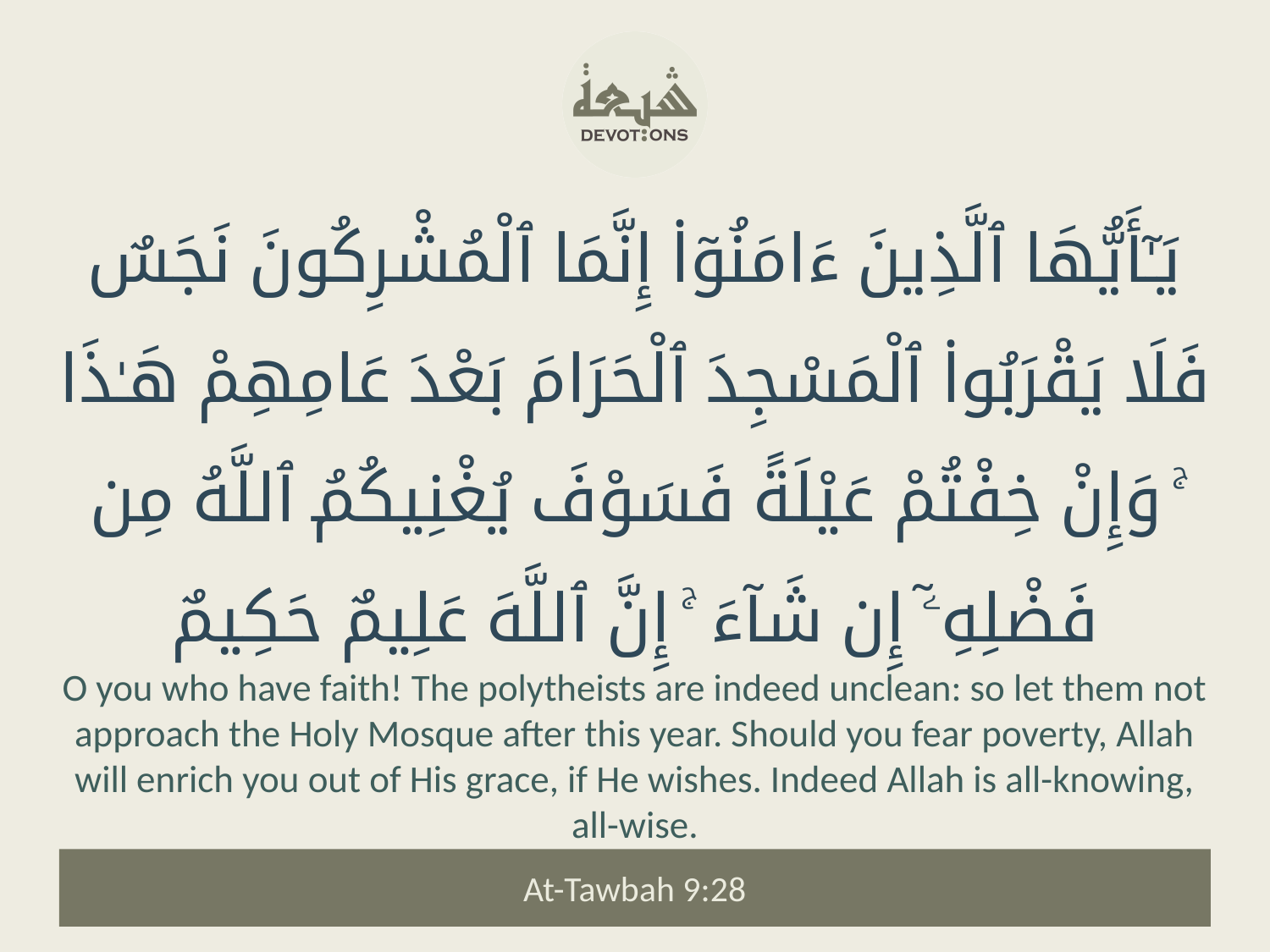

يَـٰٓأَيُّهَا ٱلَّذِينَ ءَامَنُوٓا۟ إِنَّمَا ٱلْمُشْرِكُونَ نَجَسٌ فَلَا يَقْرَبُوا۟ ٱلْمَسْجِدَ ٱلْحَرَامَ بَعْدَ عَامِهِمْ هَـٰذَا ۚ وَإِنْ خِفْتُمْ عَيْلَةً فَسَوْفَ يُغْنِيكُمُ ٱللَّهُ مِن فَضْلِهِۦٓ إِن شَآءَ ۚ إِنَّ ٱللَّهَ عَلِيمٌ حَكِيمٌ
O you who have faith! The polytheists are indeed unclean: so let them not approach the Holy Mosque after this year. Should you fear poverty, Allah will enrich you out of His grace, if He wishes. Indeed Allah is all-knowing, all-wise.
At-Tawbah 9:28